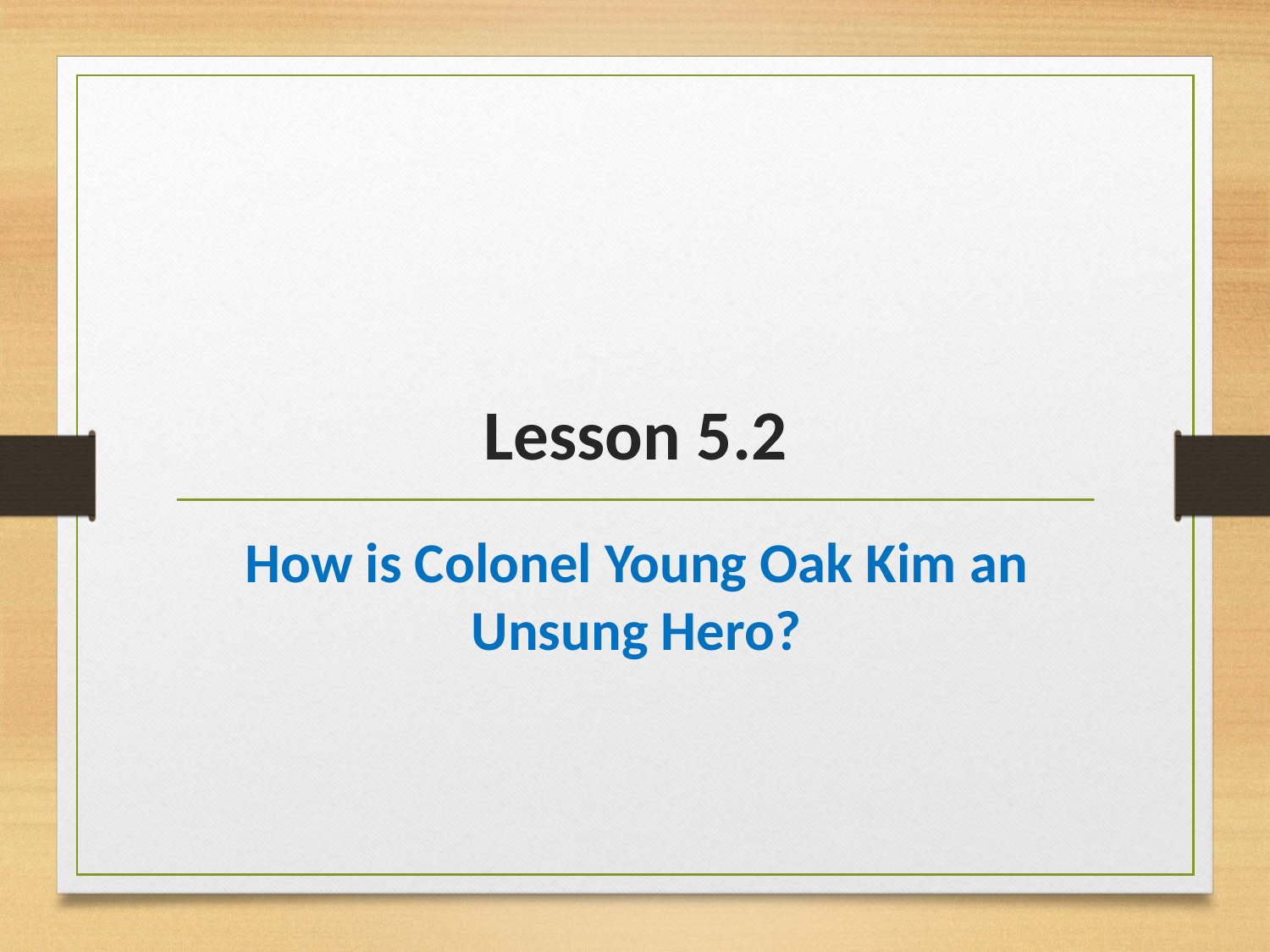

# Lesson 5.2
How is Colonel Young Oak Kim an Unsung Hero?